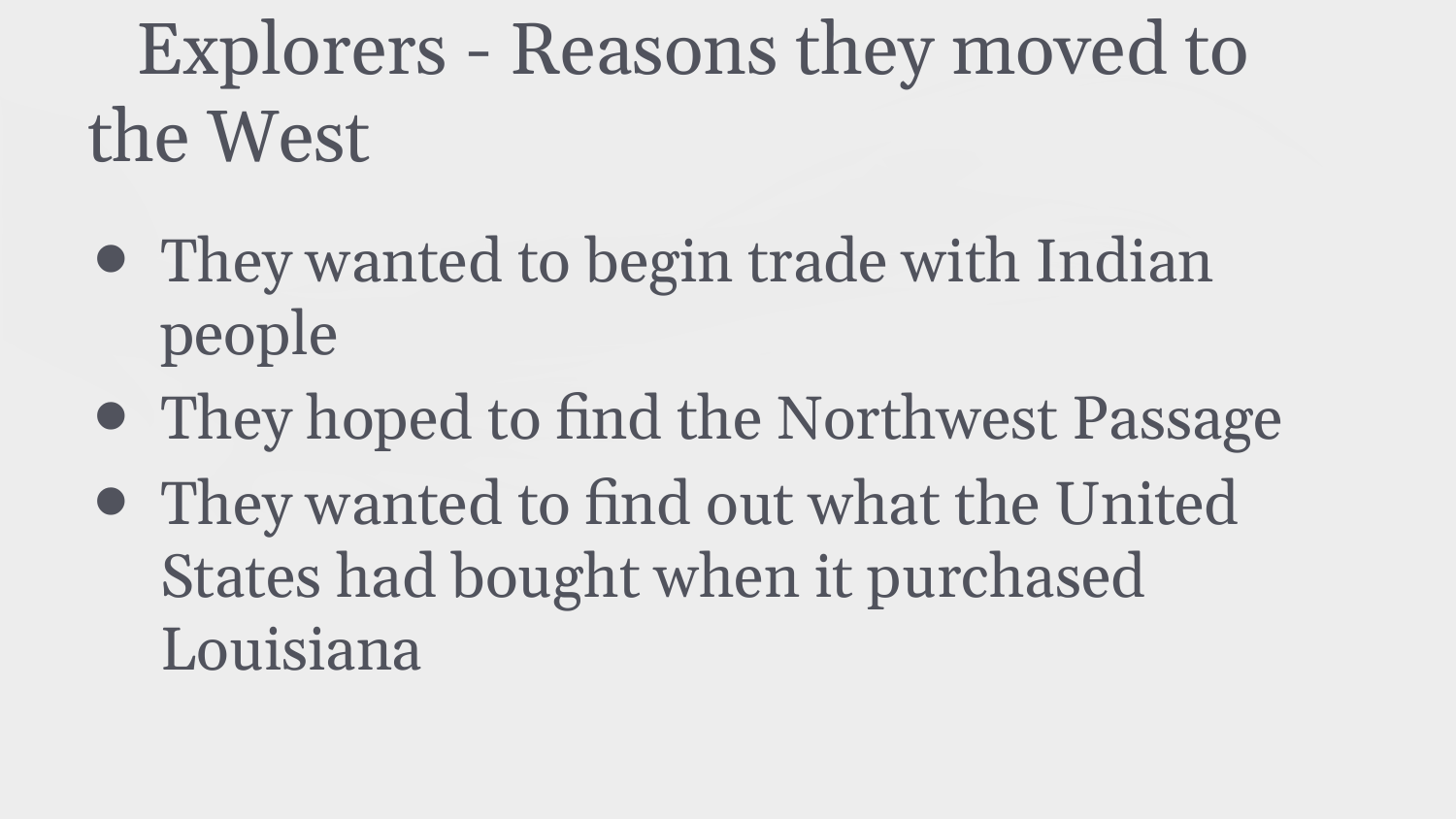

# Explorers - Reasons they moved to the West
They wanted to begin trade with Indian people
They hoped to find the Northwest Passage
They wanted to find out what the United States had bought when it purchased Louisiana